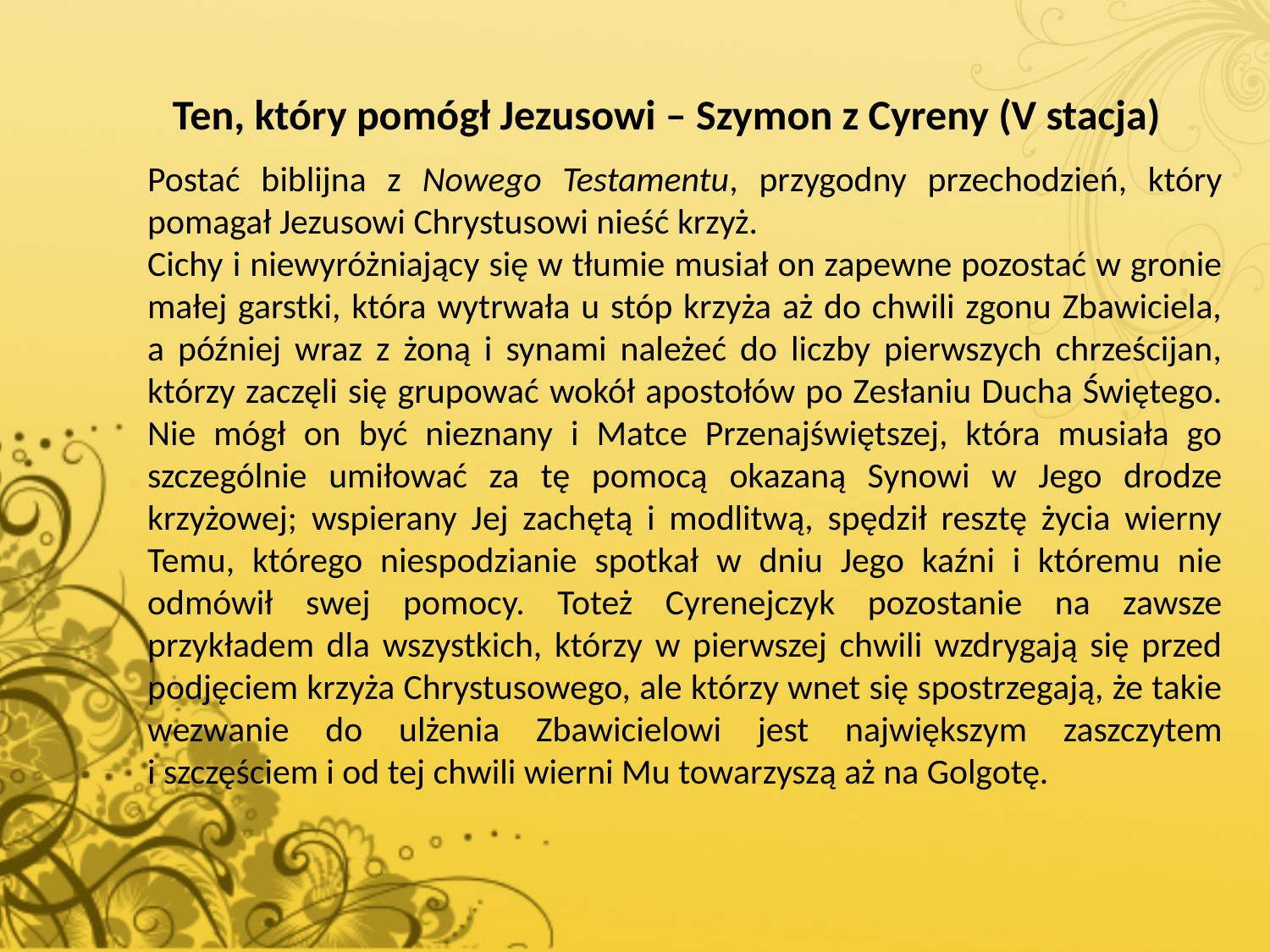

Ten, który pomógł Jezusowi – Szymon z Cyreny (V stacja)
Postać biblijna z Nowego Testamentu, przygodny przechodzień, który pomagał Jezusowi Chrystusowi nieść krzyż.
Cichy i niewyróżniający się w tłumie musiał on zapewne pozostać w gronie małej garstki, która wytrwała u stóp krzyża aż do chwili zgonu Zbawiciela,
a później wraz z żoną i synami należeć do liczby pierwszych chrześcijan, którzy zaczęli się grupować wokół apostołów po Zesłaniu Ducha Świętego. Nie mógł on być nieznany i Matce Przenajświętszej, która musiała go szczególnie umiłować za tę pomocą okazaną Synowi w Jego drodze krzyżowej; wspierany Jej zachętą i modlitwą, spędził resztę życia wierny Temu, którego niespodzianie spotkał w dniu Jego kaźni i któremu nie odmówił swej pomocy. Toteż Cyrenejczyk pozostanie na zawsze przykładem dla wszystkich, którzy w pierwszej chwili wzdrygają się przed podjęciem krzyża Chrystusowego, ale którzy wnet się spostrzegają, że takie wezwanie do ulżenia Zbawicielowi jest największym zaszczytem
i szczęściem i od tej chwili wierni Mu towarzyszą aż na Golgotę.